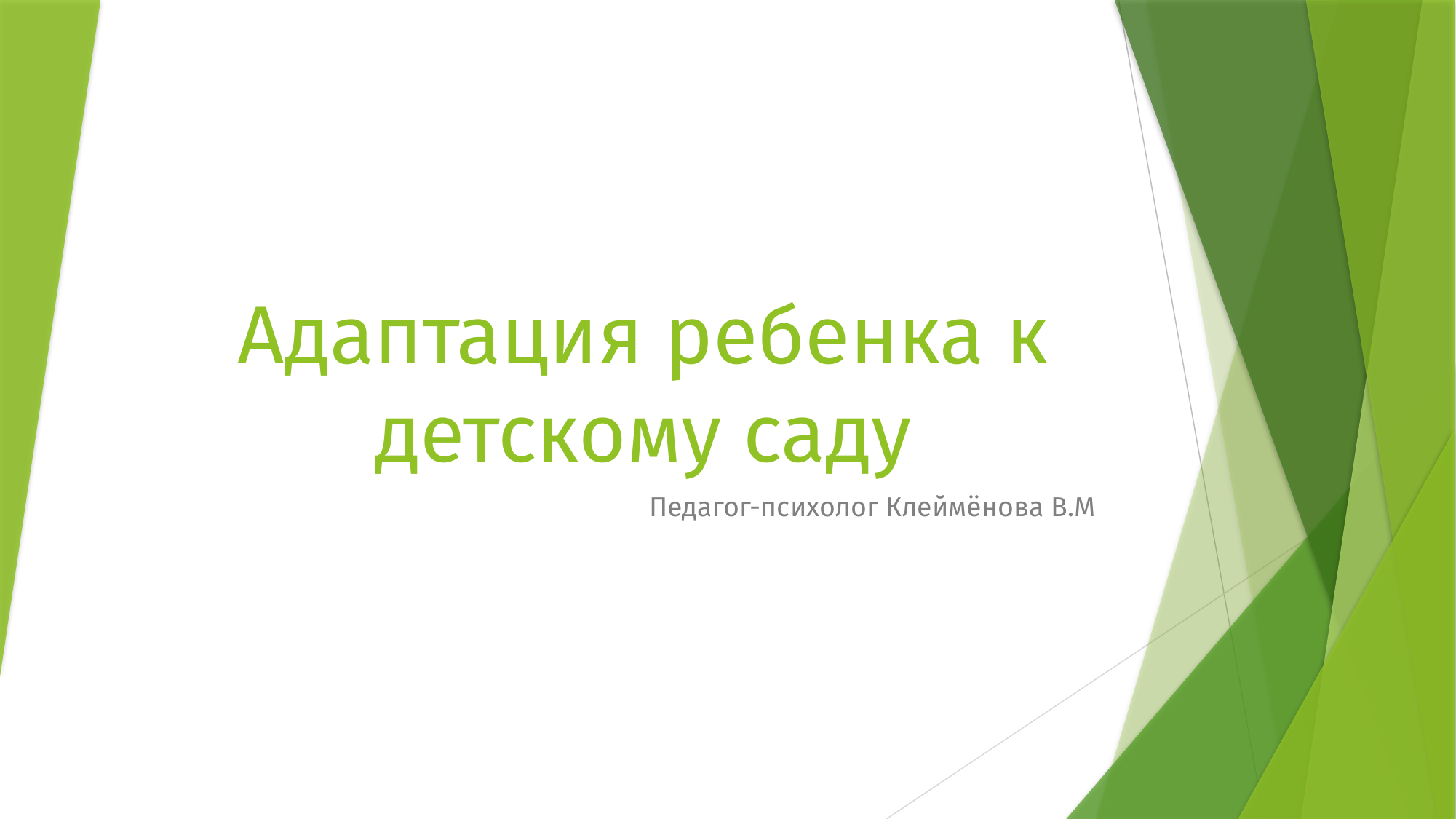

# Адаптация ребенка к детскому саду
Педагог-психолог Клеймёнова В.М